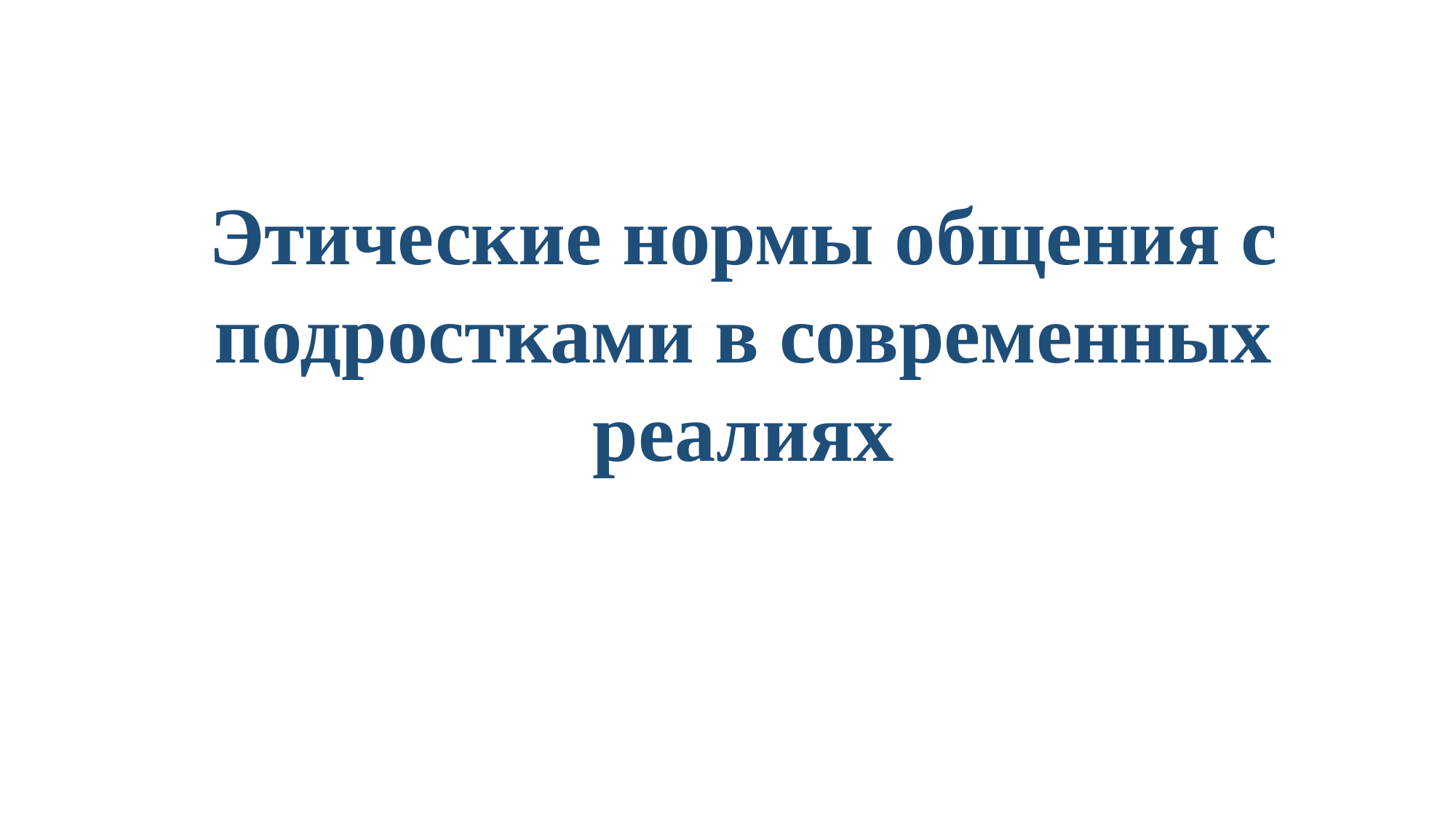

Этические нормы общения с подростками в современных реалиях